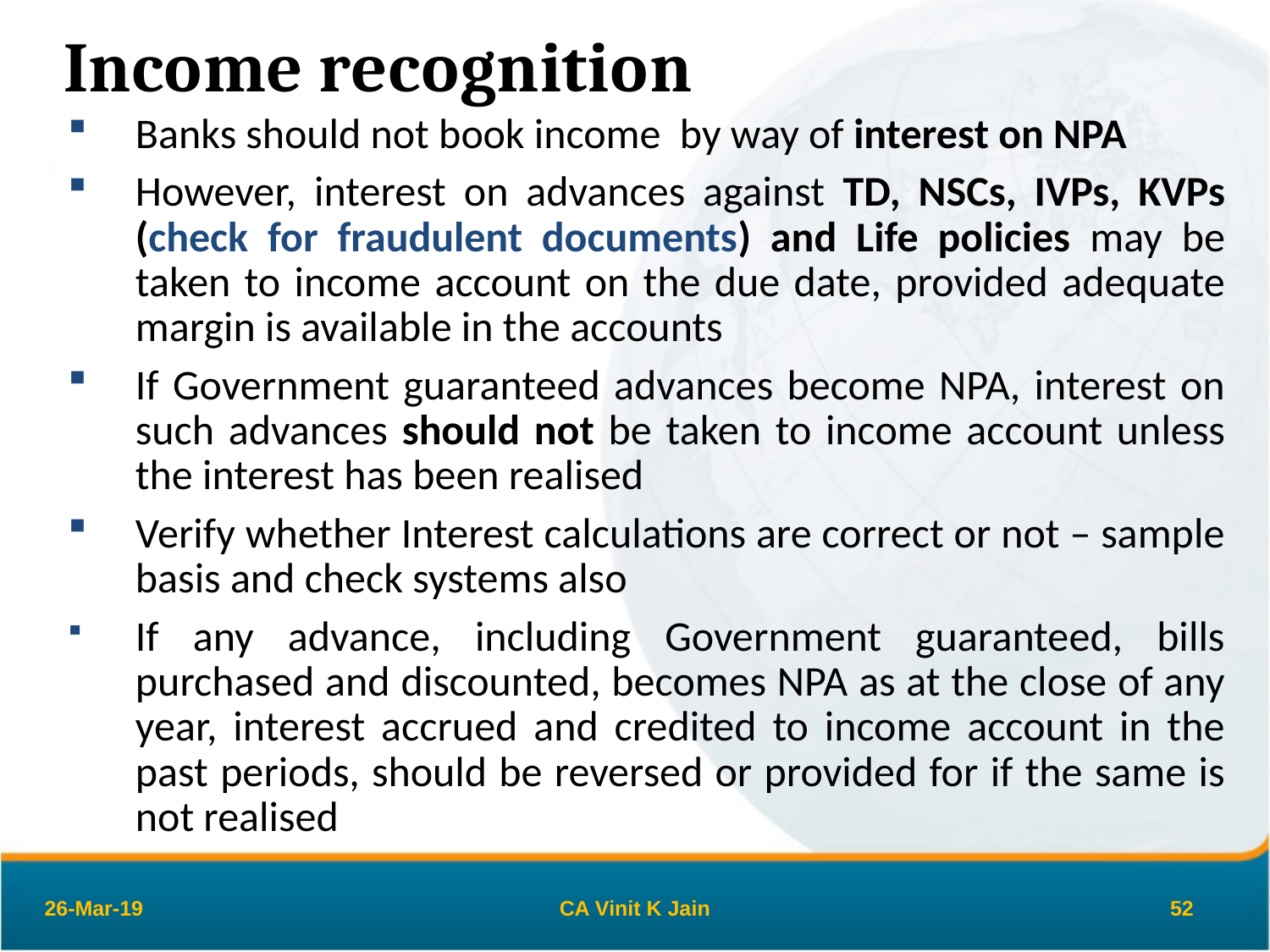

# Income recognition
Banks should not book income  by way of interest on NPA
However, interest on advances against TD, NSCs, IVPs, KVPs (check for fraudulent documents) and Life policies may be taken to income account on the due date, provided adequate margin is available in the accounts
If Government guaranteed advances become NPA, interest on such advances should not be taken to income account unless the interest has been realised
Verify whether Interest calculations are correct or not – sample basis and check systems also
If any advance, including Government guaranteed, bills purchased and discounted, becomes NPA as at the close of any year, interest accrued and credited to income account in the past periods, should be reversed or provided for if the same is not realised

26-Mar-19
CA Vinit K Jain
52